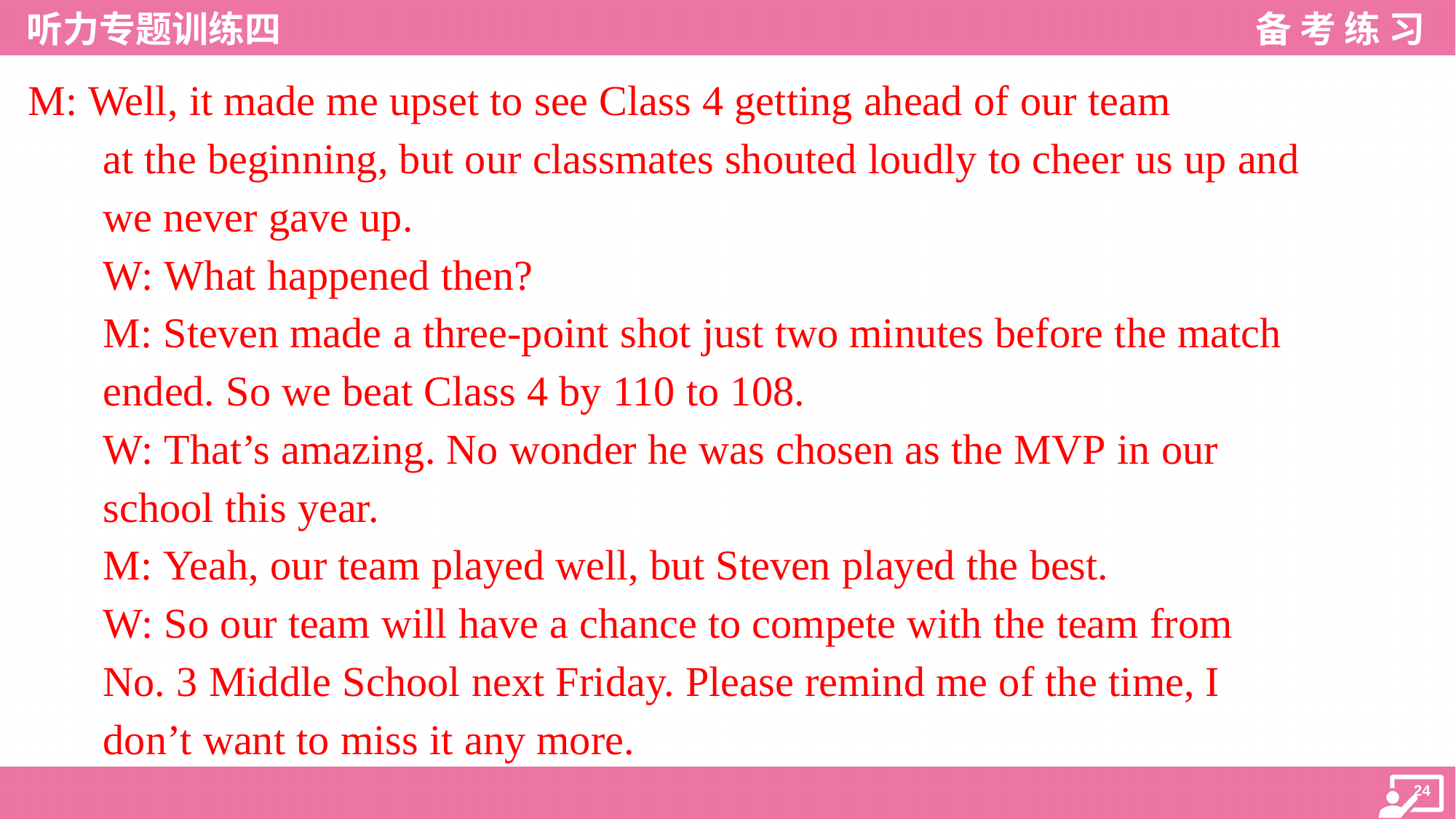

M: Well, it made me upset to see Class 4 getting ahead of our team
at the beginning, but our classmates shouted loudly to cheer us up and
we never gave up.
W: What happened then?
M: Steven made a three-point shot just two minutes before the match
ended. So we beat Class 4 by 110 to 108.
W: That’s amazing. No wonder he was chosen as the MVP in our
school this year.
M: Yeah, our team played well, but Steven played the best.
W: So our team will have a chance to compete with the team from
No. 3 Middle School next Friday. Please remind me of the time, I
don’t want to miss it any more.